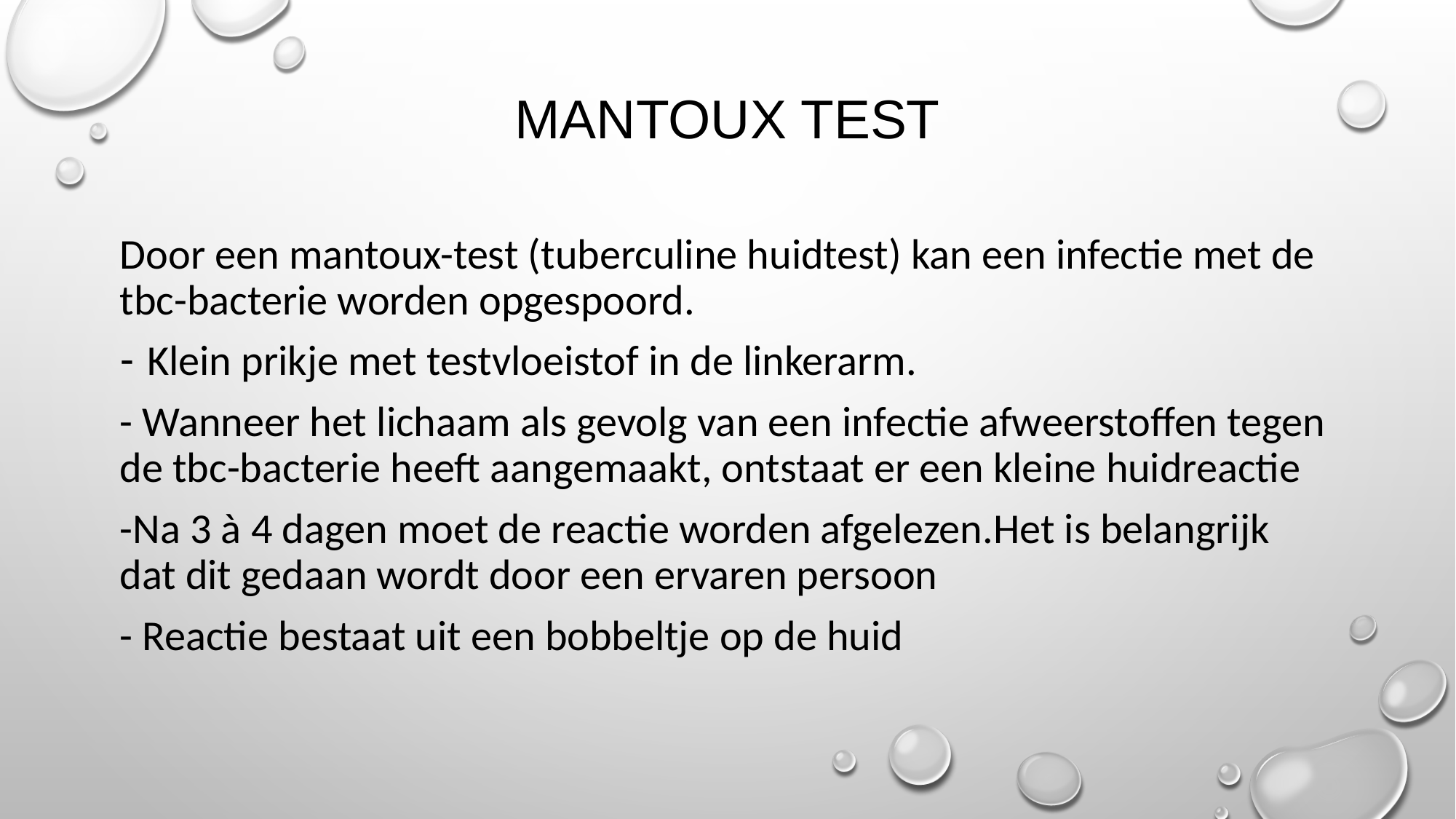

# Mantoux test
Door een mantoux-test (tuberculine huidtest) kan een infectie met de tbc-bacterie worden opgespoord.
Klein prikje met testvloeistof in de linkerarm.
- Wanneer het lichaam als gevolg van een infectie afweerstoffen tegen de tbc-bacterie heeft aangemaakt, ontstaat er een kleine huidreactie
-Na 3 à 4 dagen moet de reactie worden afgelezen.Het is belangrijk    dat dit gedaan wordt door een ervaren persoon
- Reactie bestaat uit een bobbeltje op de huid